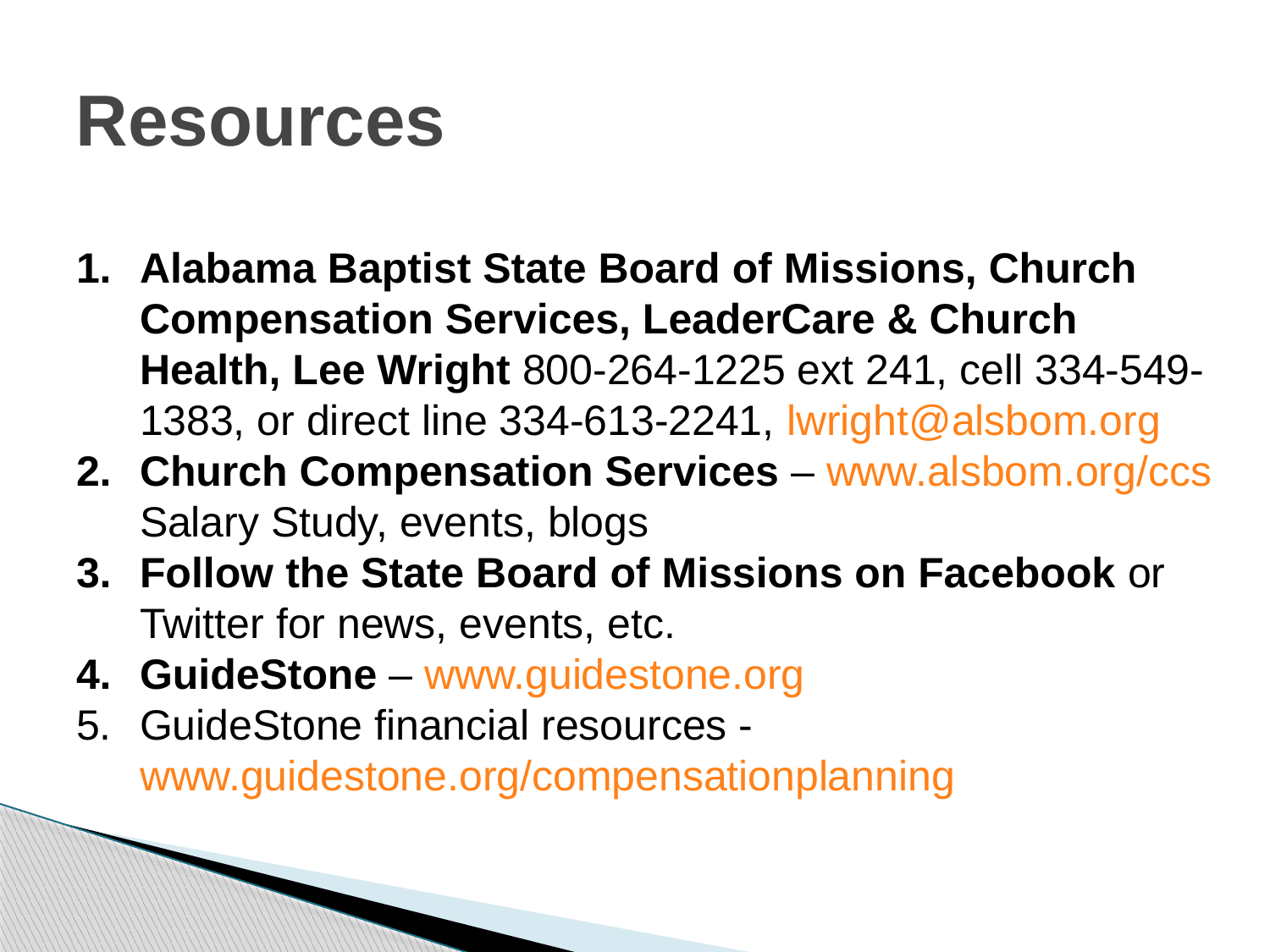

# Resources
Alabama Baptist State Board of Missions, Church Compensation Services, LeaderCare & Church Health, Lee Wright 800-264-1225 ext 241, cell 334-549-1383, or direct line 334-613-2241, lwright@alsbom.org
Church Compensation Services – www.alsbom.org/ccs Salary Study, events, blogs
Follow the State Board of Missions on Facebook or Twitter for news, events, etc.
GuideStone – www.guidestone.org
GuideStone financial resources - www.guidestone.org/compensationplanning